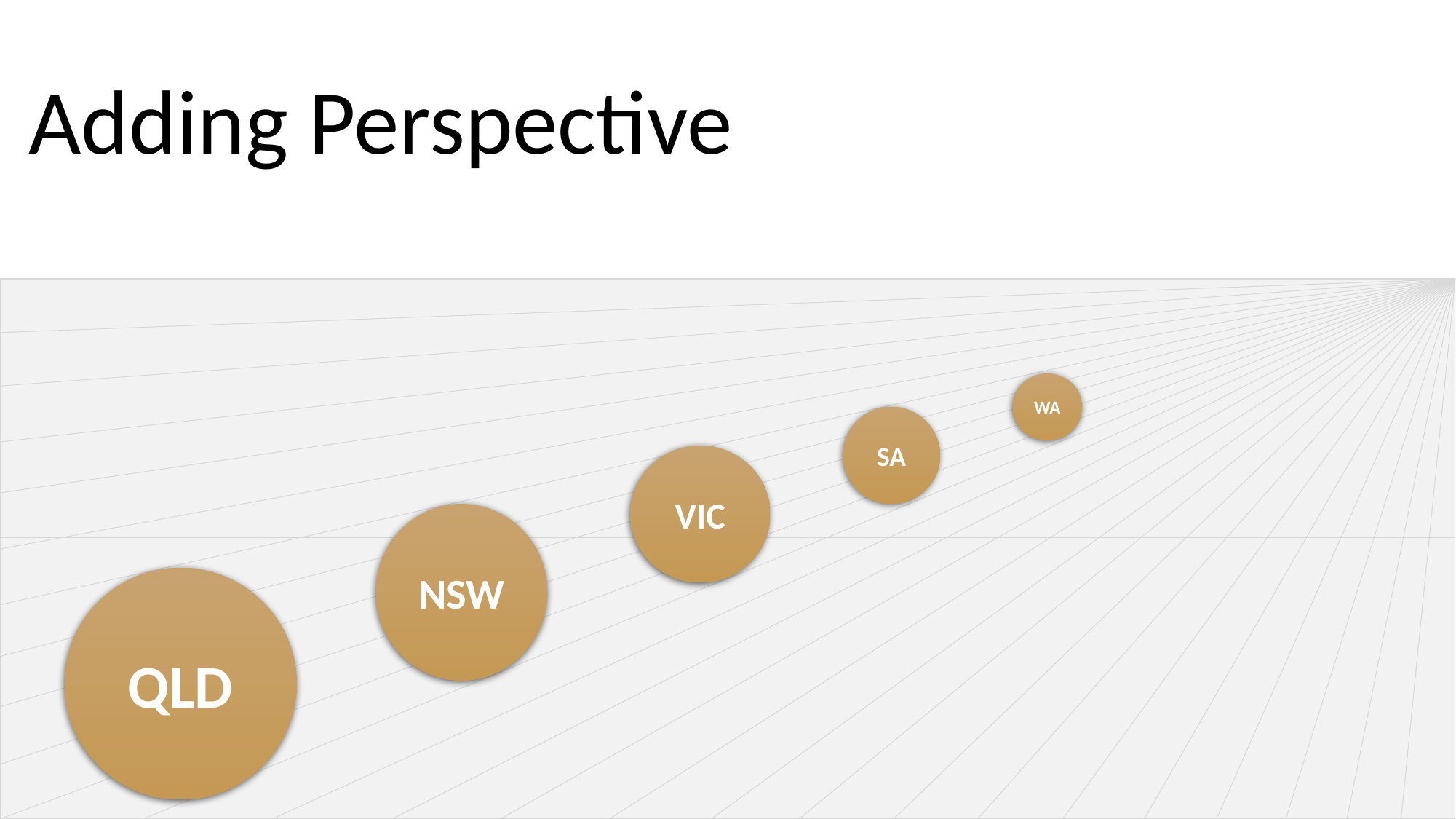

Adding Perspective
WA
SA
VIC
NSW
QLD